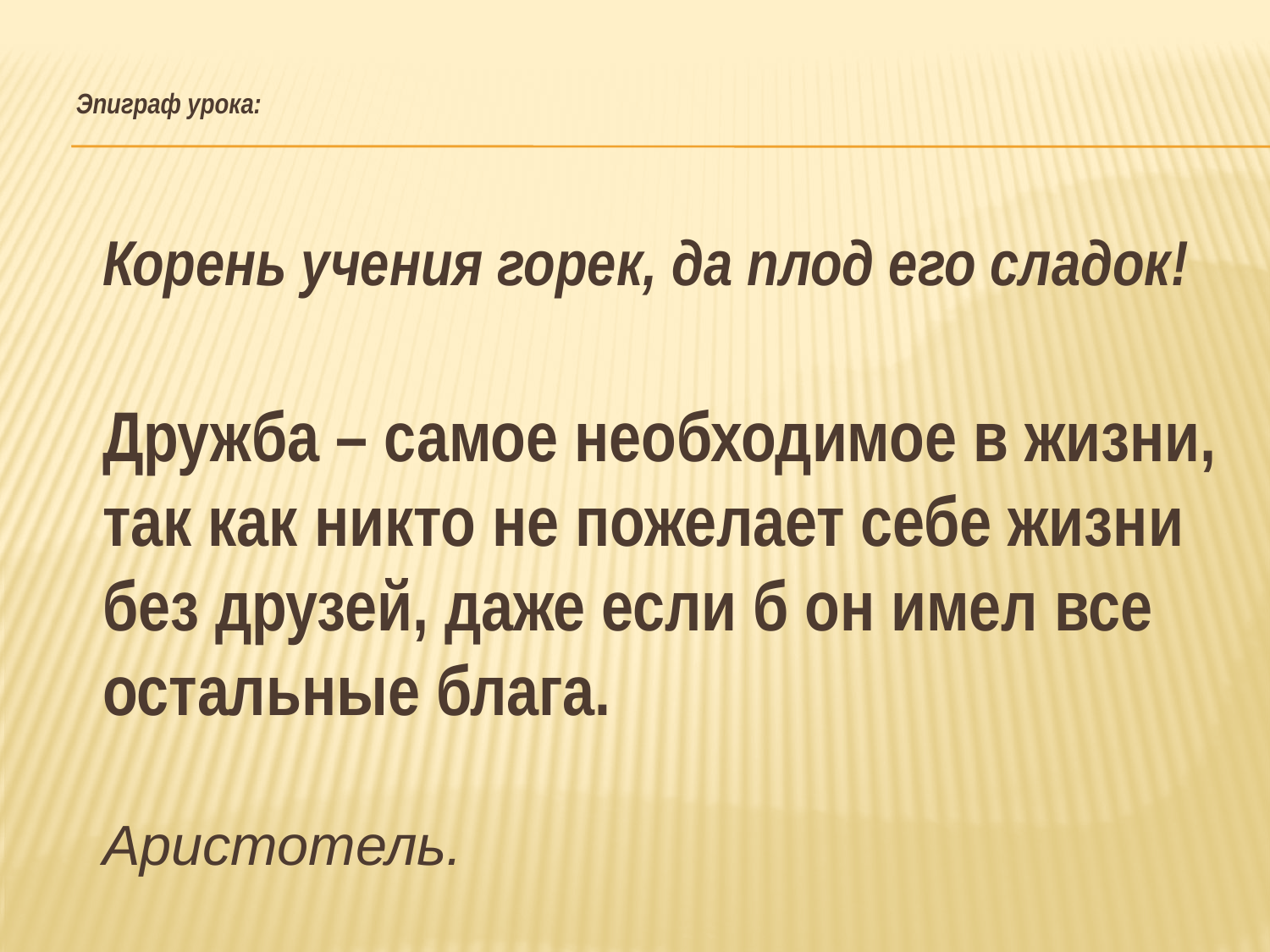

Эпиграф урока:

Корень учения горек, да плод его сладок!

	Дружба – самое необходимое в жизни, так как никто не пожелает себе жизни без друзей, даже если б он имел все остальные блага.
                                                             Аристотель.